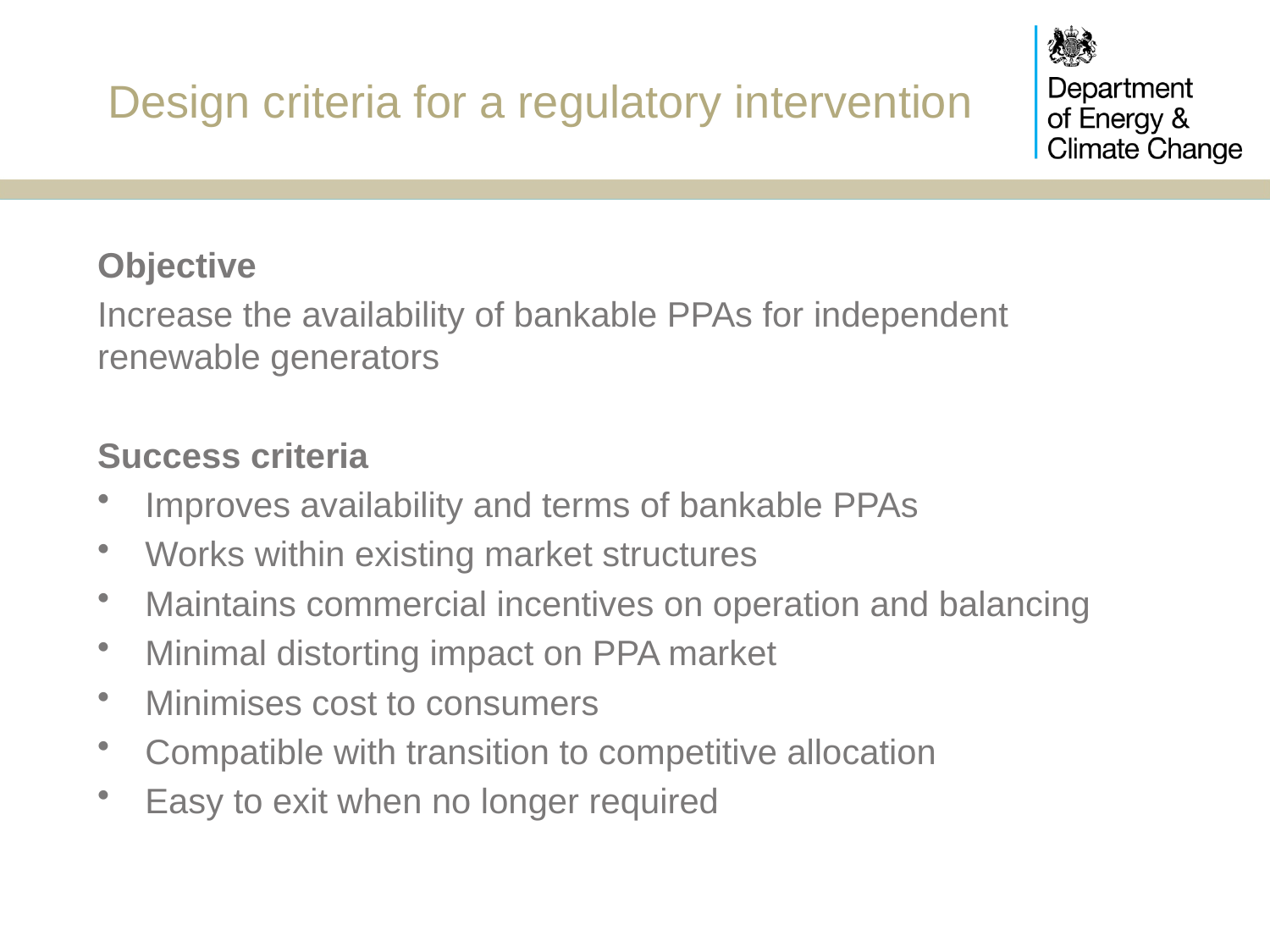

# Design criteria for a regulatory intervention
Objective
Increase the availability of bankable PPAs for independent renewable generators

Success criteria
Improves availability and terms of bankable PPAs
Works within existing market structures
Maintains commercial incentives on operation and balancing
Minimal distorting impact on PPA market
Minimises cost to consumers
Compatible with transition to competitive allocation
Easy to exit when no longer required